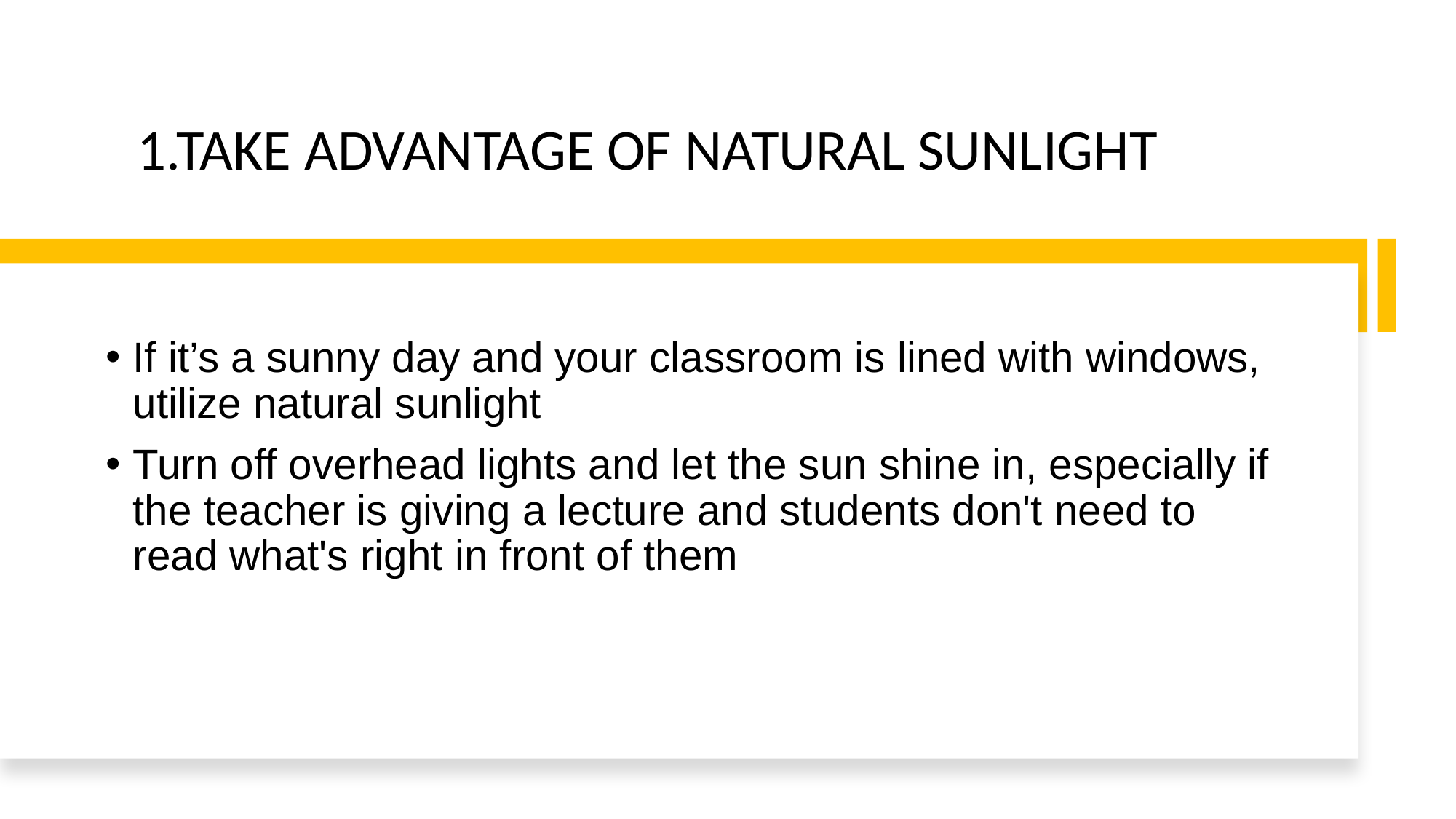

# 1.TAKE ADVANTAGE OF NATURAL SUNLIGHT

If it’s a sunny day and your classroom is lined with windows, utilize natural sunlight
Turn off overhead lights and let the sun shine in, especially if the teacher is giving a lecture and students don't need to read what's right in front of them